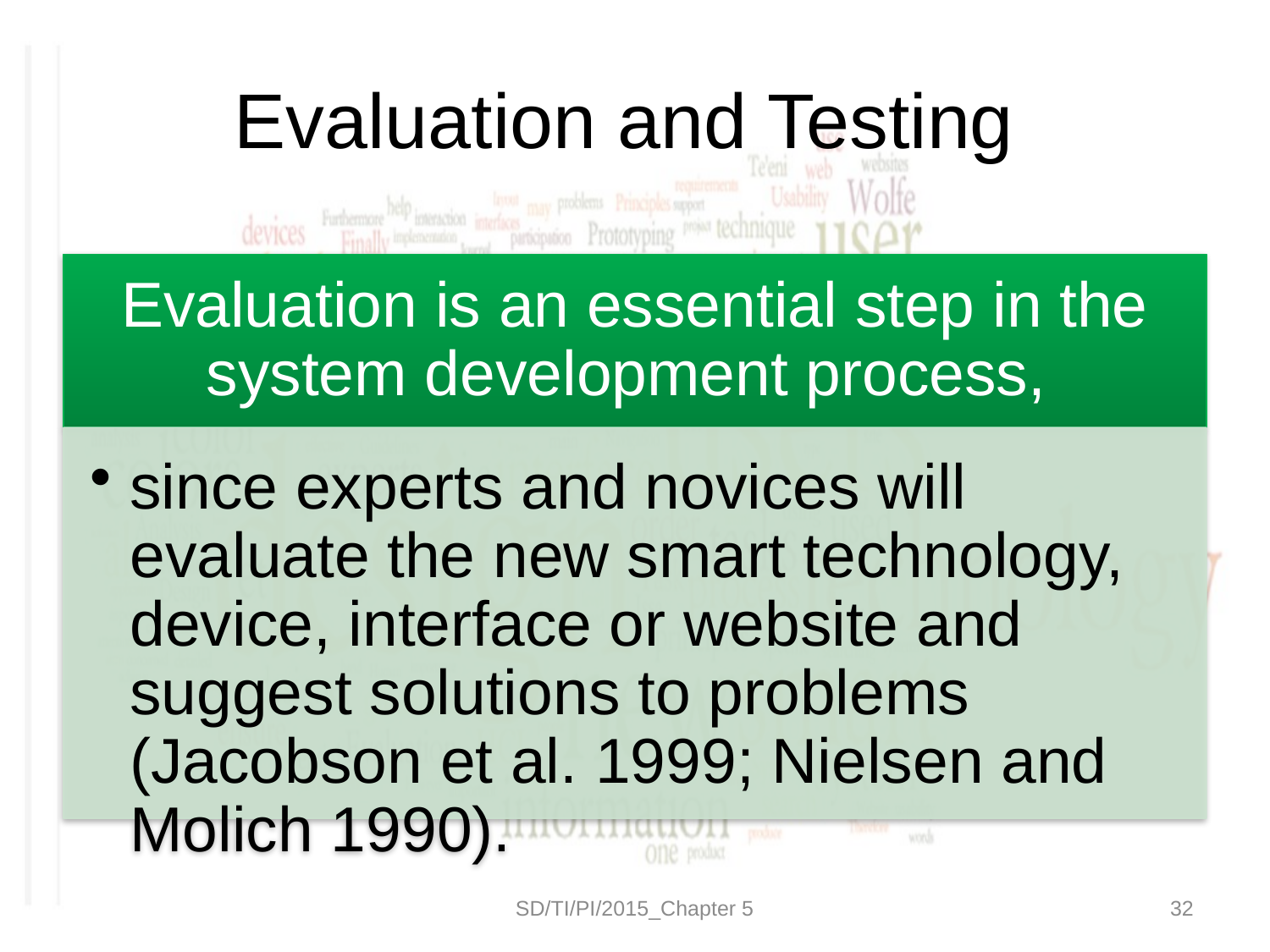

# Evaluation and Testing
Evaluation is an essential step in the system development process,
since experts and novices will evaluate the new smart technology, device, interface or website and suggest solutions to problems (Jacobson et al. 1999; Nielsen and Molich 1990).
SD/TI/PI/2015_Chapter 5
32